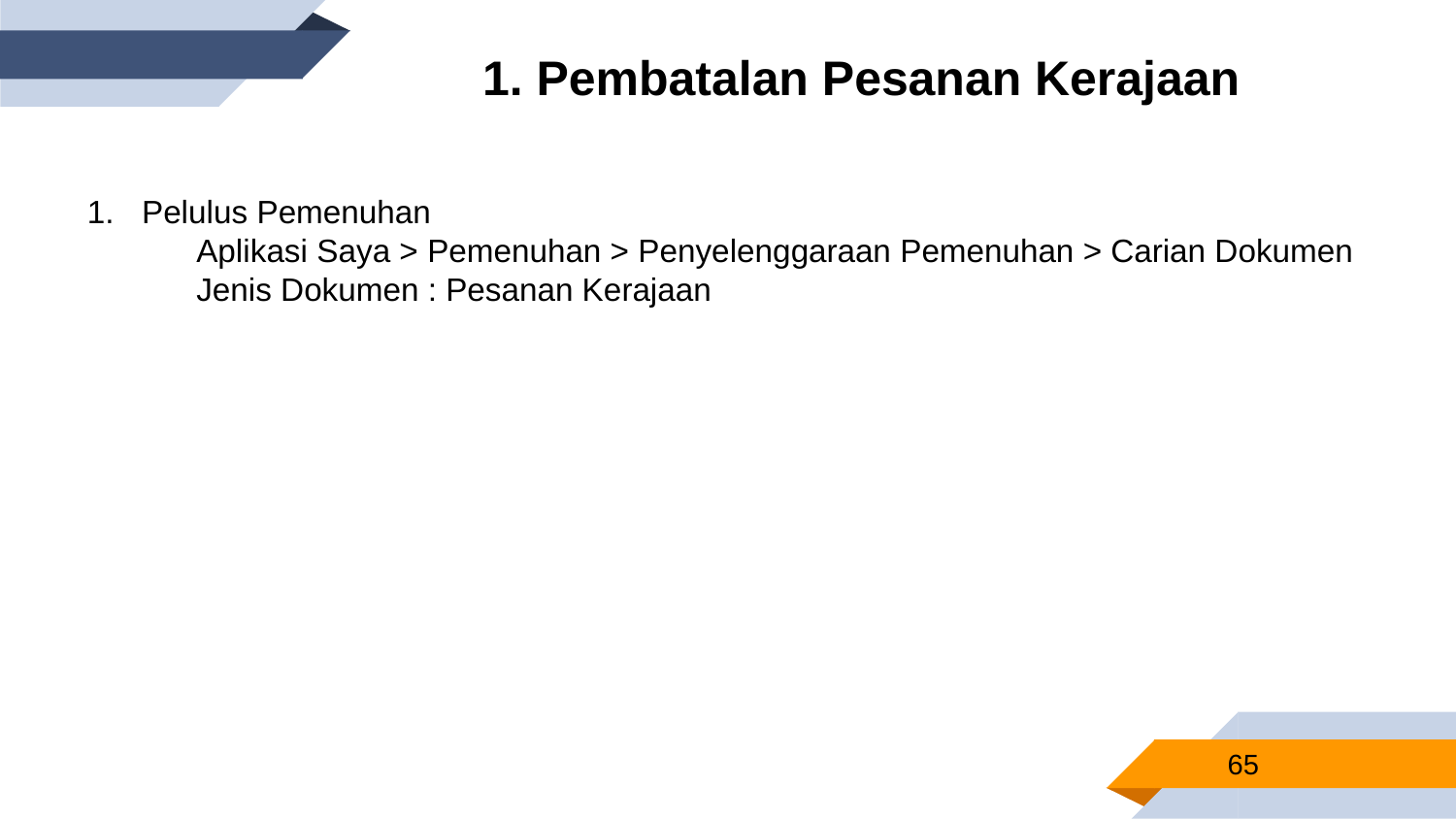

1. Pembatalan Pesanan Kerajaan
Pelulus Pemenuhan
Aplikasi Saya > Pemenuhan > Penyelenggaraan Pemenuhan > Carian Dokumen
Jenis Dokumen : Pesanan Kerajaan

65